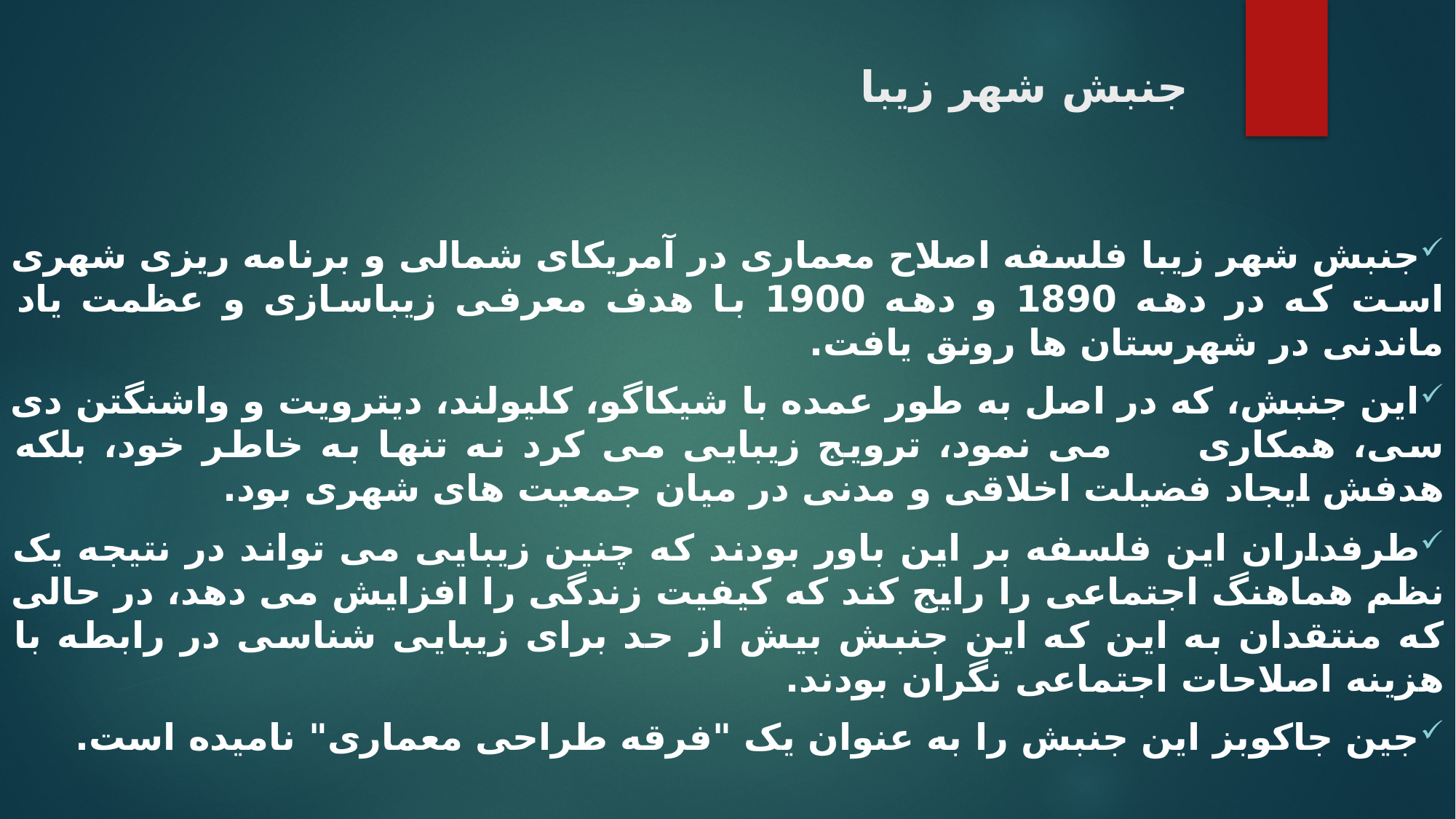

# جنبش شهر زیبا
جنبش شهر زیبا فلسفه اصلاح معماری در آمریکای شمالی و برنامه ریزی شهری است که در دهه 1890 و دهه 1900 با هدف معرفی زیباسازی و عظمت یاد ماندنی در شهرستان ها رونق یافت.
این جنبش، که در اصل به طور عمده با شیکاگو، کلیولند، دیترویت و واشنگتن دی سی، همکاری     می نمود، ترویج زیبایی می کرد نه تنها به خاطر خود، بلکه هدفش ایجاد فضیلت اخلاقی و مدنی در میان جمعیت های شهری بود.
طرفداران این فلسفه بر این باور بودند که چنین زیبایی می تواند در نتیجه یک نظم هماهنگ اجتماعی را رایج کند که کیفیت زندگی را افزایش می دهد، در حالی که منتقدان به این که این جنبش بیش از حد برای زیبایی شناسی در رابطه با هزینه اصلاحات اجتماعی نگران بودند.
جین جاکوبز این جنبش را به عنوان یک "فرقه طراحی معماری" نامیده است.